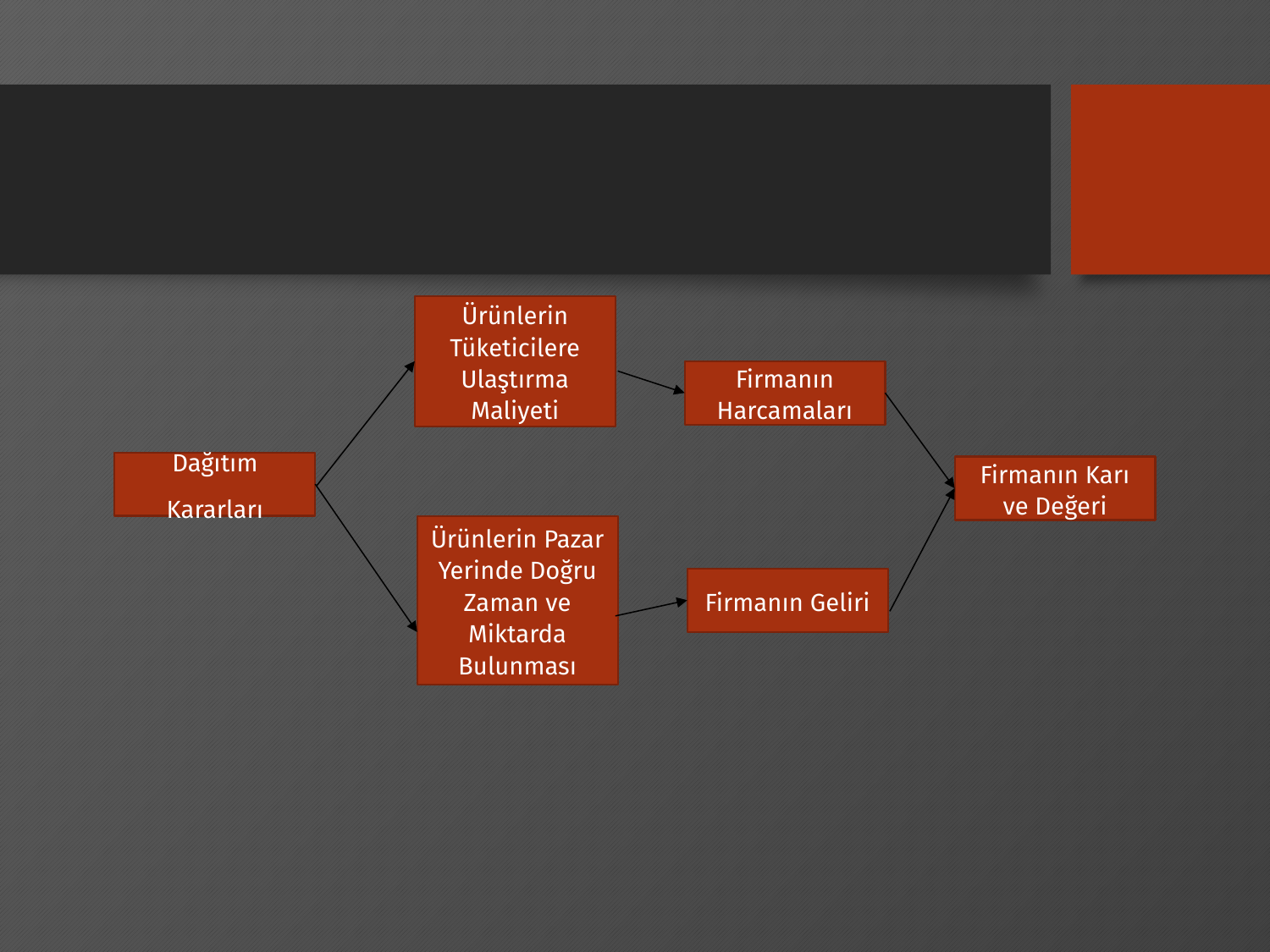

Ürünlerin Tüketicilere Ulaştırma Maliyeti
Firmanın Harcamaları
Dağıtım
Kararları
Firmanın Karı ve Değeri
Ürünlerin Pazar Yerinde Doğru Zaman ve Miktarda Bulunması
Firmanın Geliri